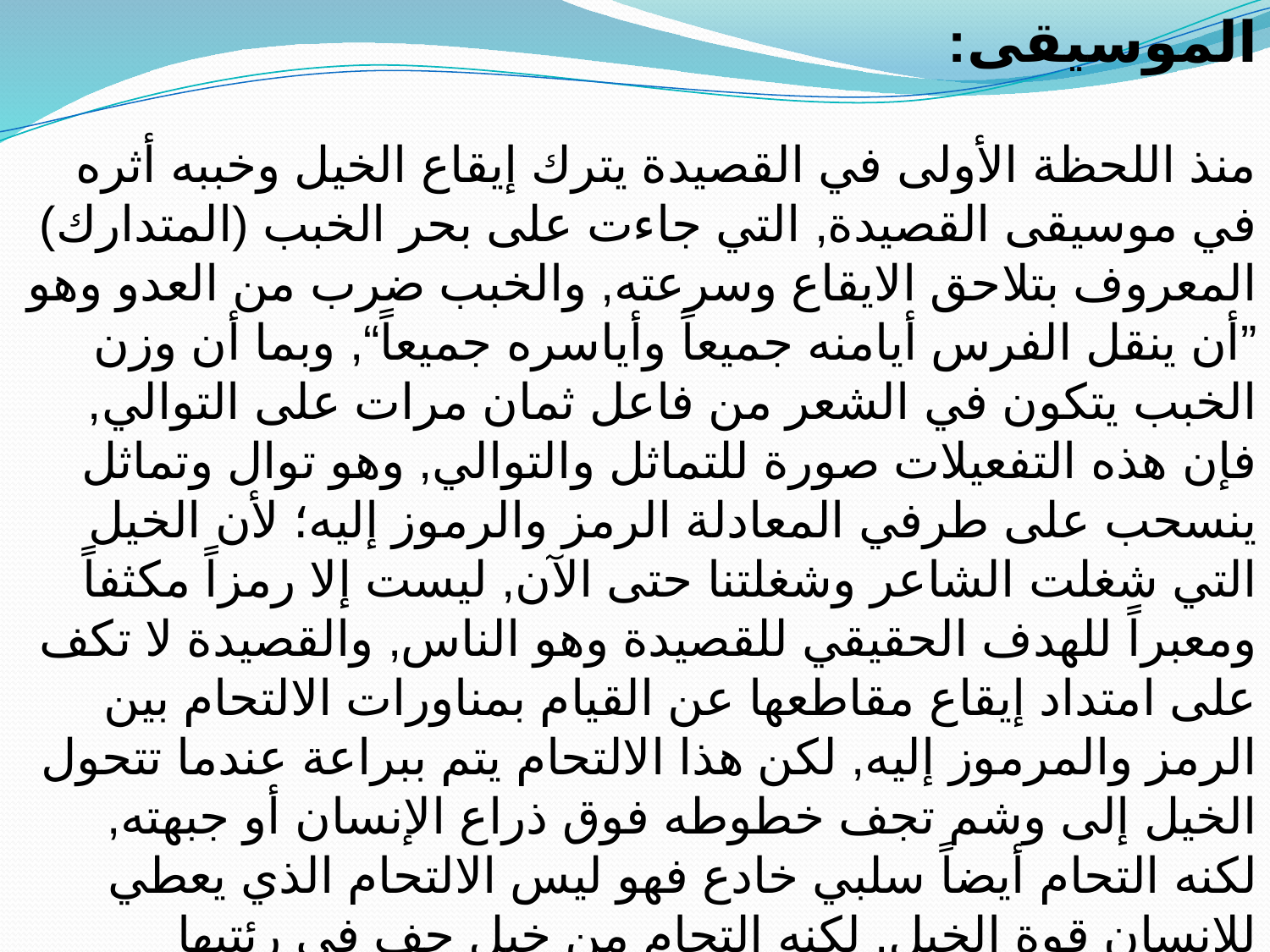

الموسيقى:

منذ اللحظة الأولى في القصيدة يترك إيقاع الخيل وخببه أثره في موسيقى القصيدة, التي جاءت على بحر الخبب (المتدارك) المعروف بتلاحق الايقاع وسرعته, والخبب ضرب من العدو وهو ”أن ينقل الفرس أيامنه جميعاً وأياسره جميعاً“, وبما أن وزن الخبب يتكون في الشعر من فاعل ثمان مرات على التوالي, فإن هذه التفعيلات صورة للتماثل والتوالي, وهو توال وتماثل ينسحب على طرفي المعادلة الرمز والرموز إليه؛ لأن الخيل التي شغلت الشاعر وشغلتنا حتى الآن, ليست إلا رمزاً مكثفاً ومعبراً للهدف الحقيقي للقصيدة وهو الناس, والقصيدة لا تكف على امتداد إيقاع مقاطعها عن القيام بمناورات الالتحام بين الرمز والمرموز إليه, لكن هذا الالتحام يتم ببراعة عندما تتحول الخيل إلى وشم تجف خطوطه فوق ذراع الإنسان أو جبهته, لكنه التحام أيضاً سلبي خادع فهو ليس الالتحام الذي يعطي للإنسان قوة الخيل, لكنه التحام من خيل جف في رئتيها الصهيل, ومن ثم فهو التحام يحمل معه كل مظاهر السلب التي تناثرت على طول المقاطع.